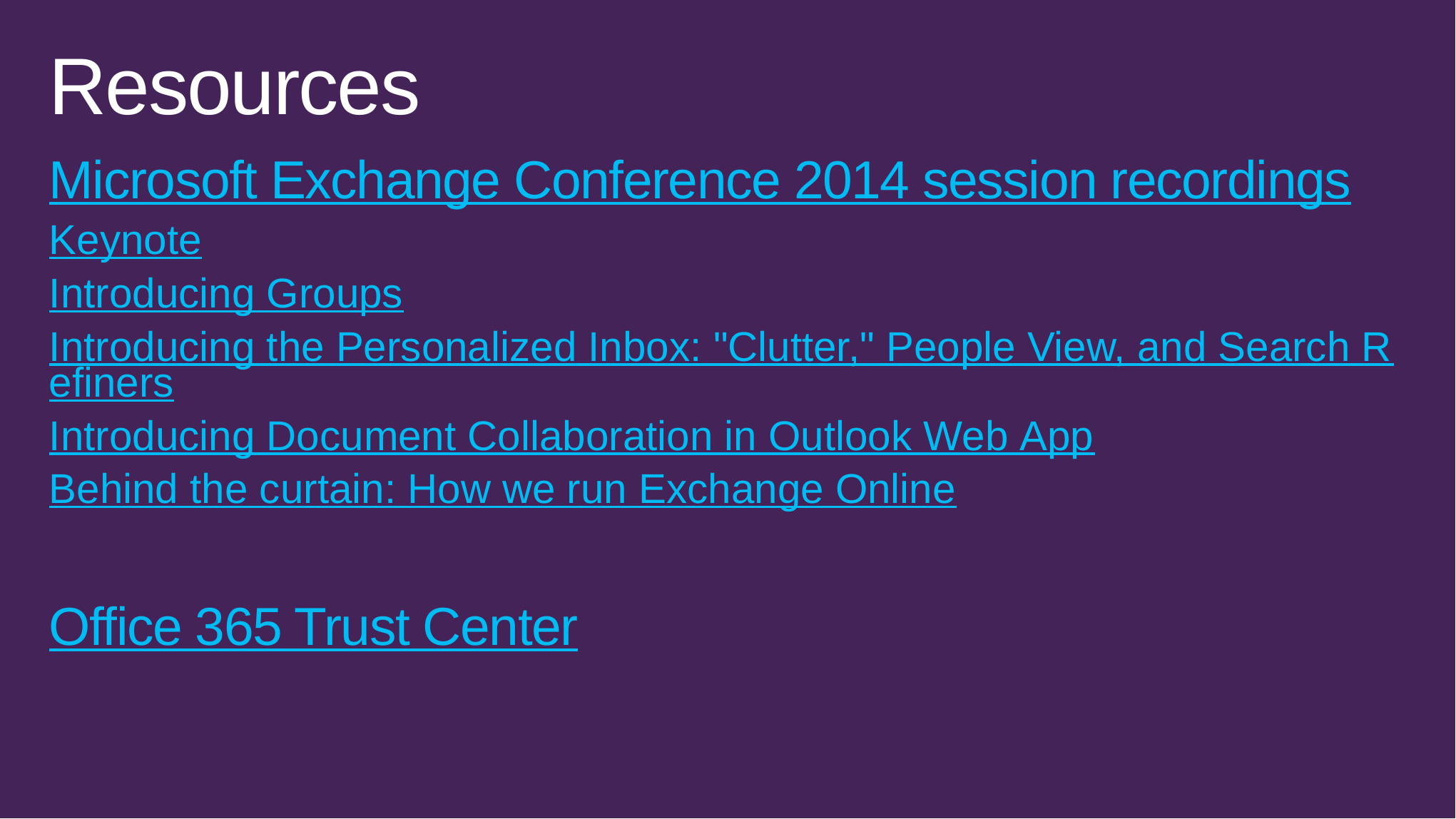

# Resources
Microsoft Exchange Conference 2014 session recordings
Keynote
Introducing Groups
Introducing the Personalized Inbox: "Clutter," People View, and Search Refiners
Introducing Document Collaboration in Outlook Web App
Behind the curtain: How we run Exchange Online

Office 365 Trust Center